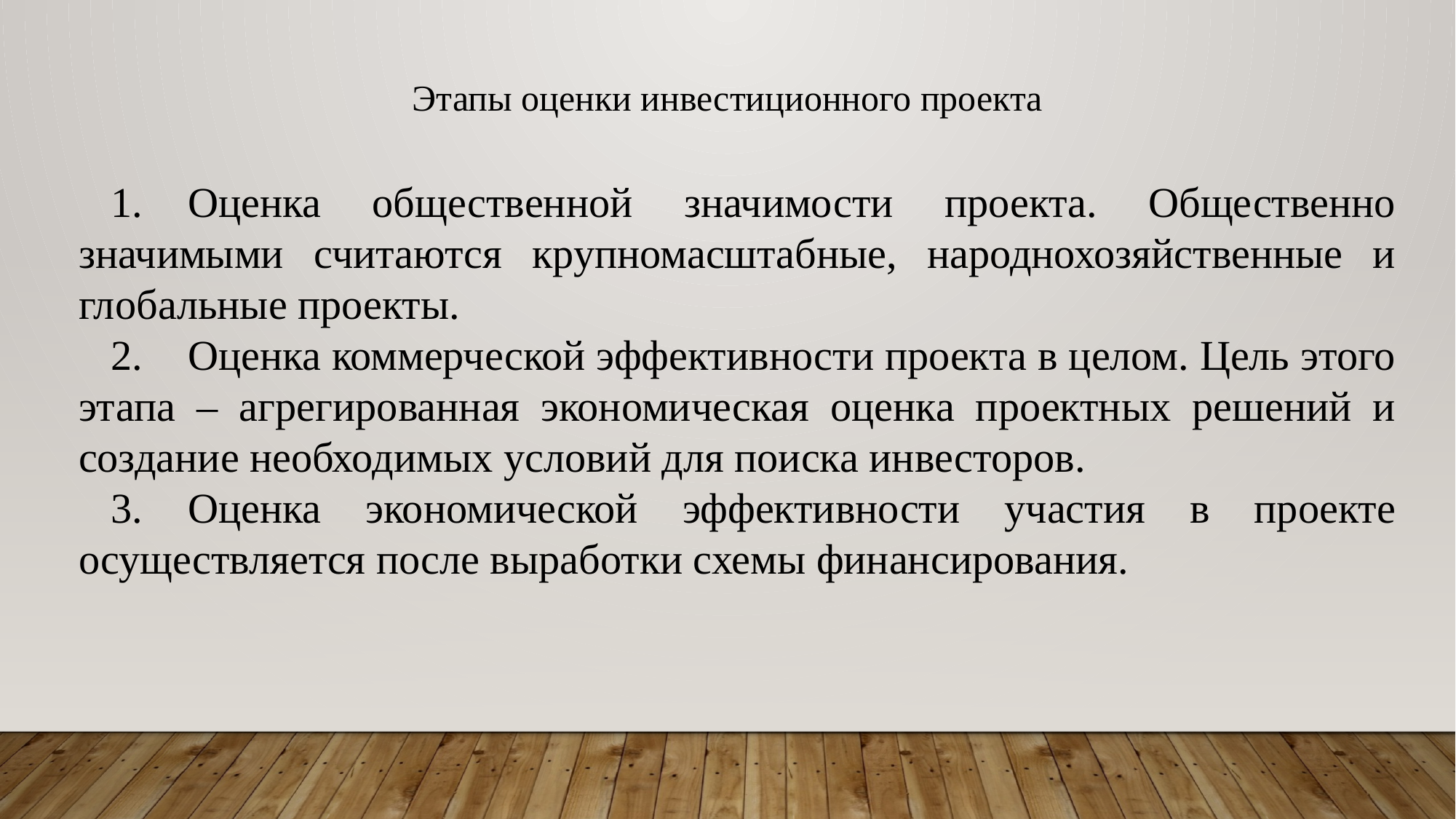

Этапы оценки инвестиционного проекта
1.	Оценка общественной значимости проекта. Общественно значимыми считаются крупномасштабные, народнохозяйственные и глобальные проекты.
2.	Оценка коммерческой эффективности проекта в целом. Цель этого этапа – агрегированная экономическая оценка проектных решений и создание необходимых условий для поиска инвесторов.
3.	Оценка экономической эффективности участия в проекте осуществляется после выработки схемы финансирования.